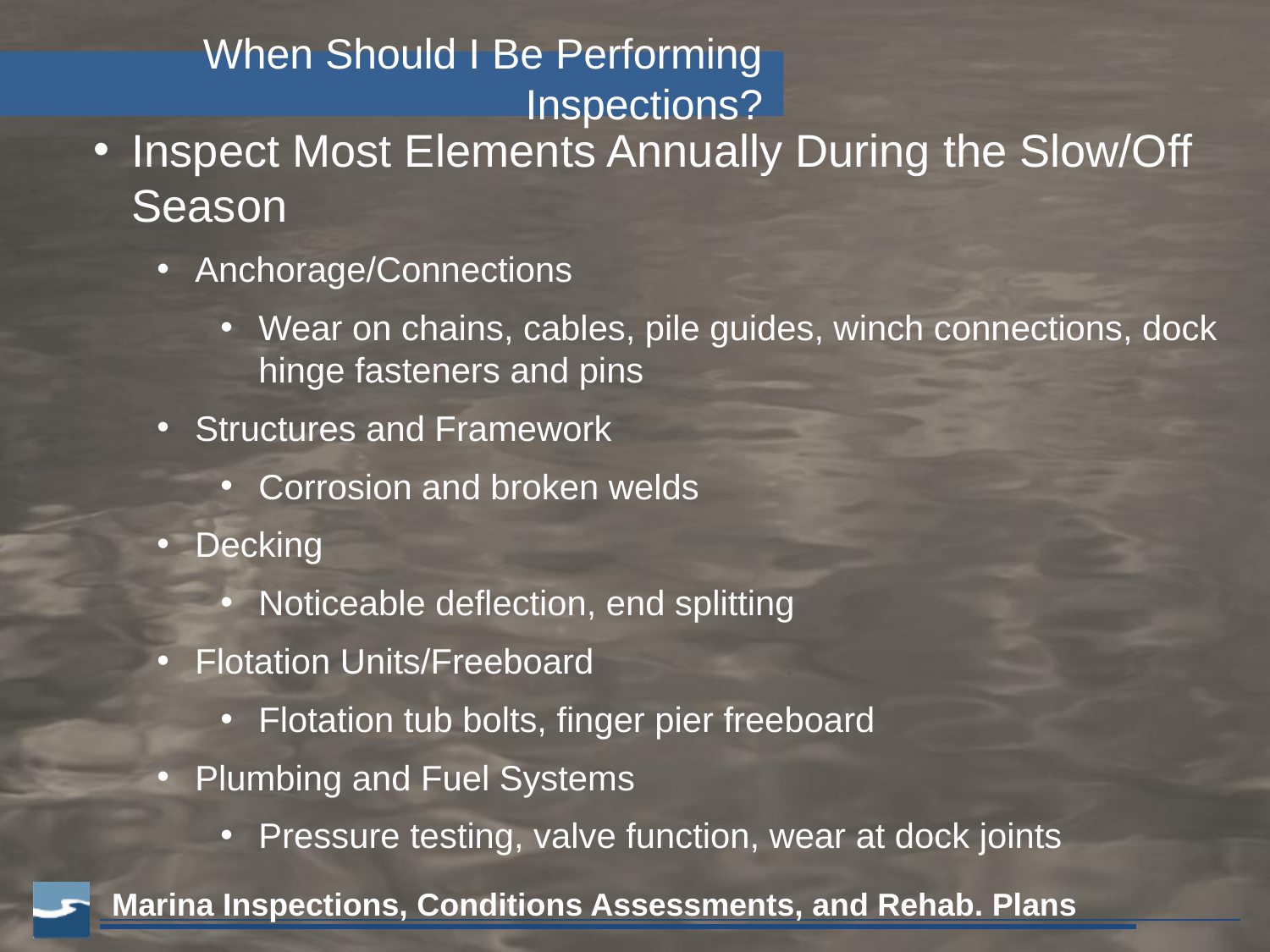

When Should I Be Performing Inspections?

Inspect Most Elements Annually During the Slow/Off Season
Anchorage/Connections
Wear on chains, cables, pile guides, winch connections, dock hinge fasteners and pins
Structures and Framework
Corrosion and broken welds
Decking
Noticeable deflection, end splitting
Flotation Units/Freeboard
Flotation tub bolts, finger pier freeboard
Plumbing and Fuel Systems
Pressure testing, valve function, wear at dock joints